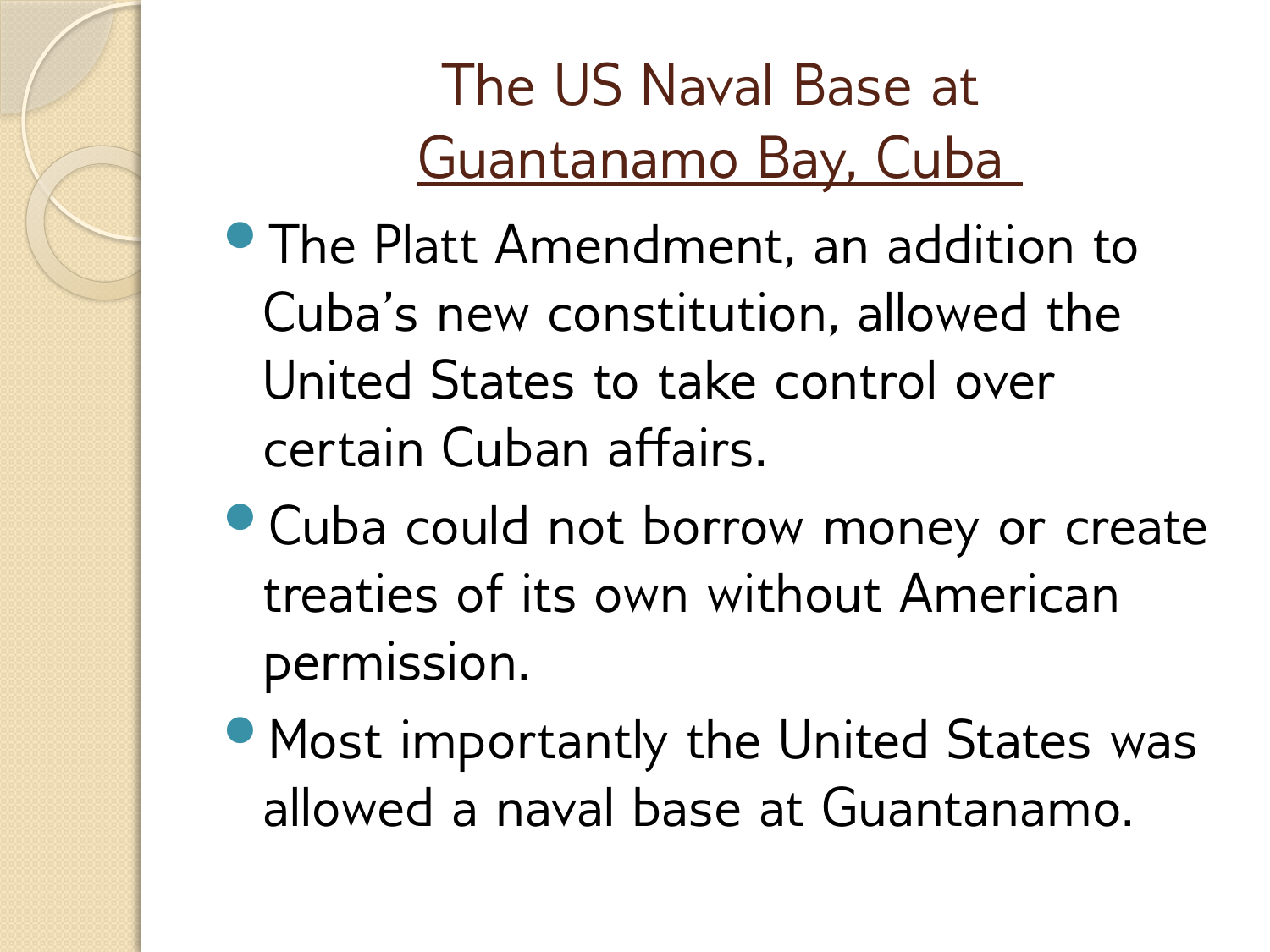

# The US Naval Base at Guantanamo Bay, Cuba
The Platt Amendment, an addition to Cuba’s new constitution, allowed the United States to take control over certain Cuban affairs.
Cuba could not borrow money or create treaties of its own without American permission.
Most importantly the United States was allowed a naval base at Guantanamo.